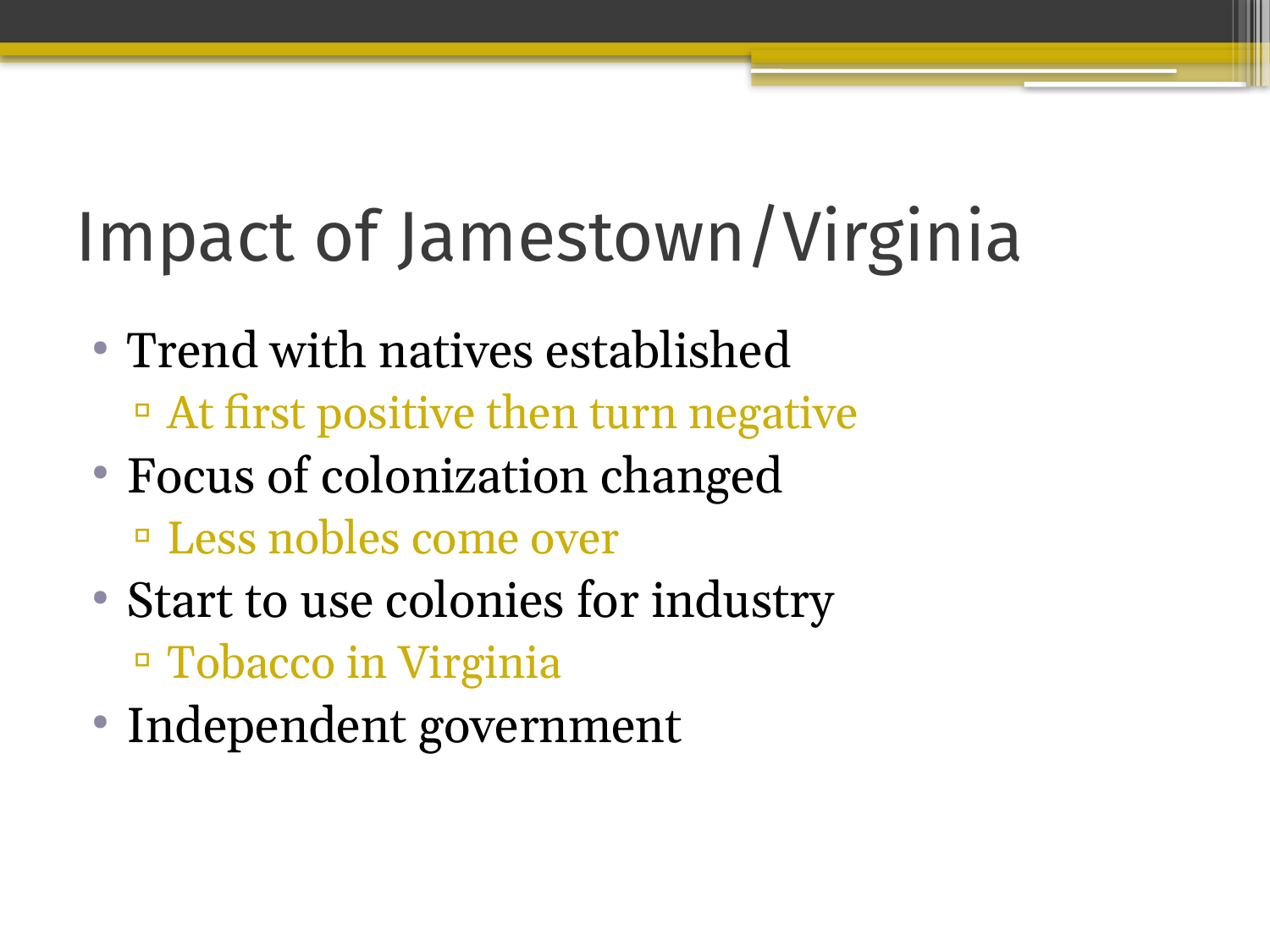

# Impact of Jamestown/Virginia
Trend with natives established
At first positive then turn negative
Focus of colonization changed
Less nobles come over
Start to use colonies for industry
Tobacco in Virginia
Independent government